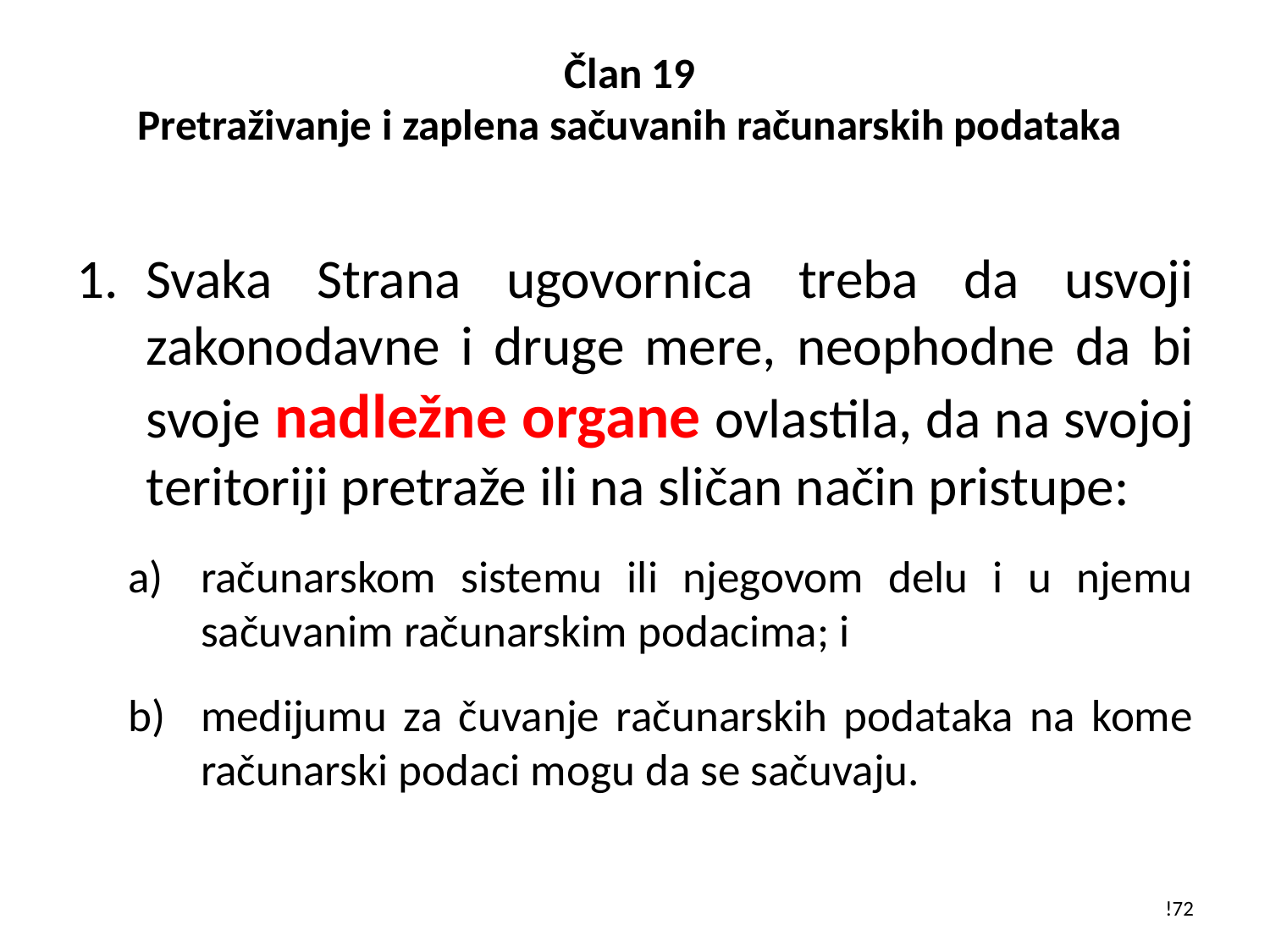

# Član 19 Pretraživanje i zaplena sačuvanih računarskih podataka
Svaka Strana ugovornica treba da usvoji zakonodavne i druge mere, neophodne da bi svoje nadležne organe ovlastila, da na svojoj teritoriji pretraže ili na sličan način pristupe:
računarskom sistemu ili njegovom delu i u njemu sačuvanim računarskim podacima; i
medijumu za čuvanje računarskih podataka na kome računarski podaci mogu da se sačuvaju.
!72